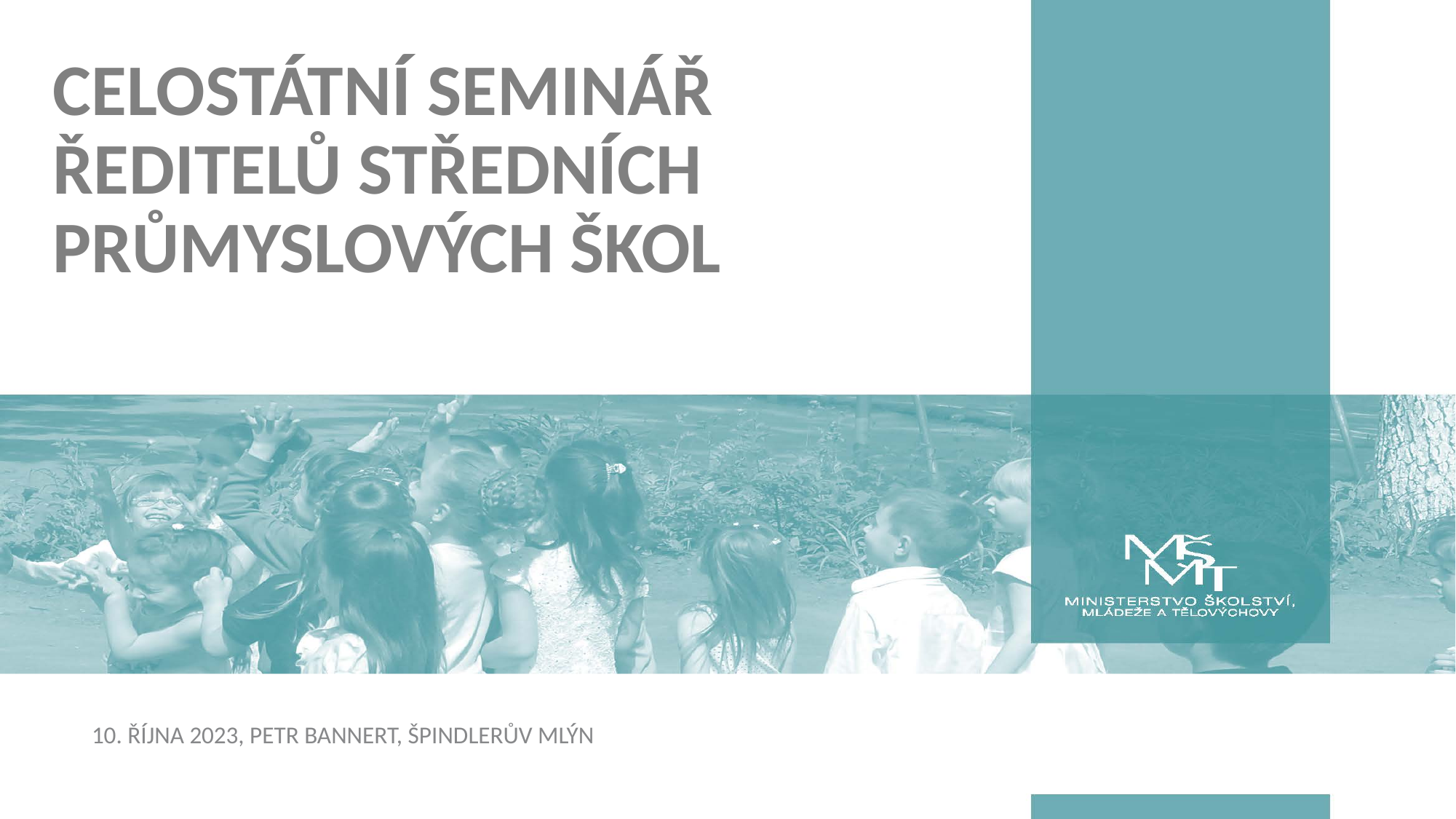

# Celostátní seminář ředitelů středních průmyslových škol
10. října 2023, Petr Bannert, Špindlerův mlýn